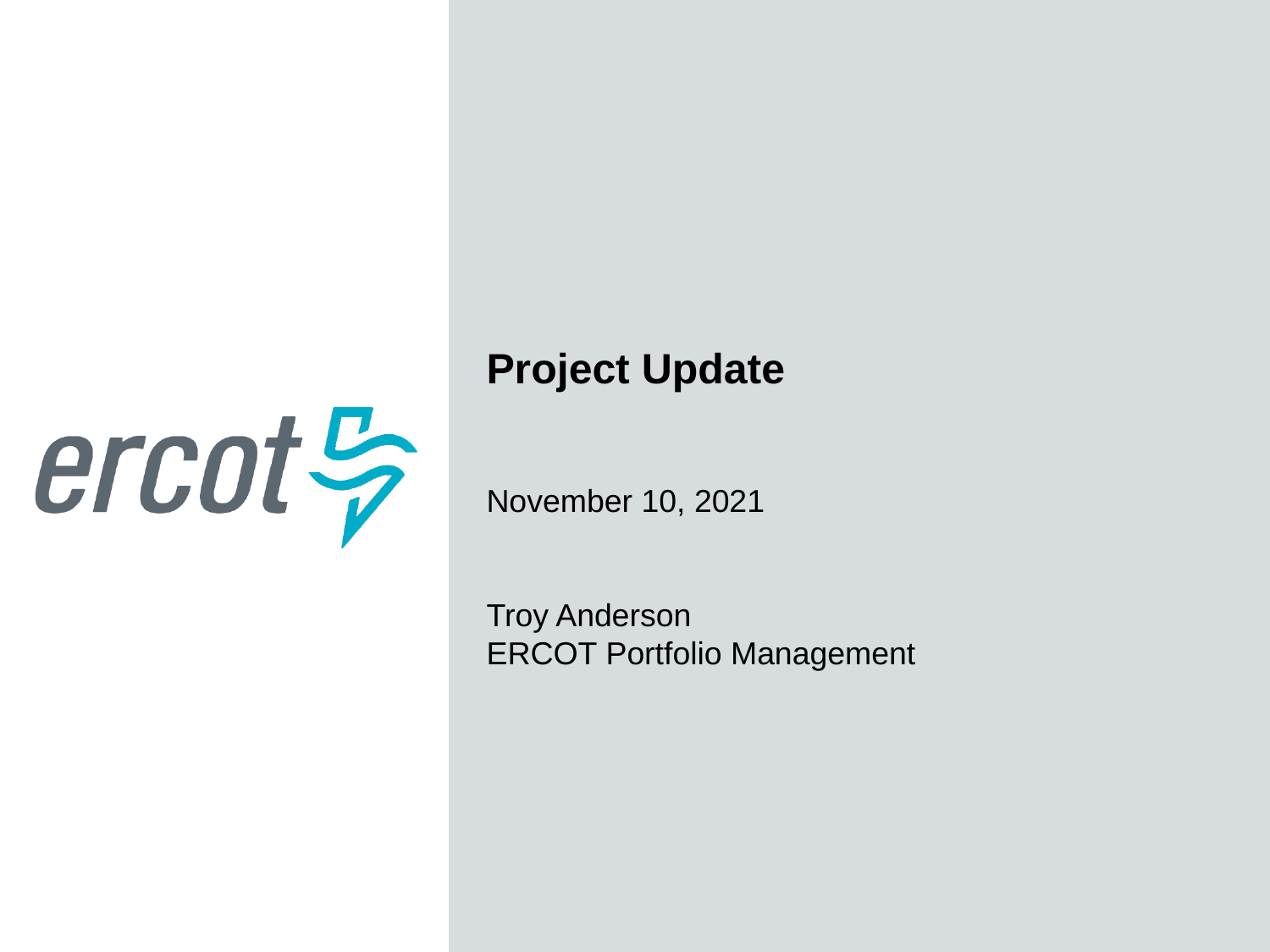

Project Update

November 10, 2021

Troy Anderson
ERCOT Portfolio Management